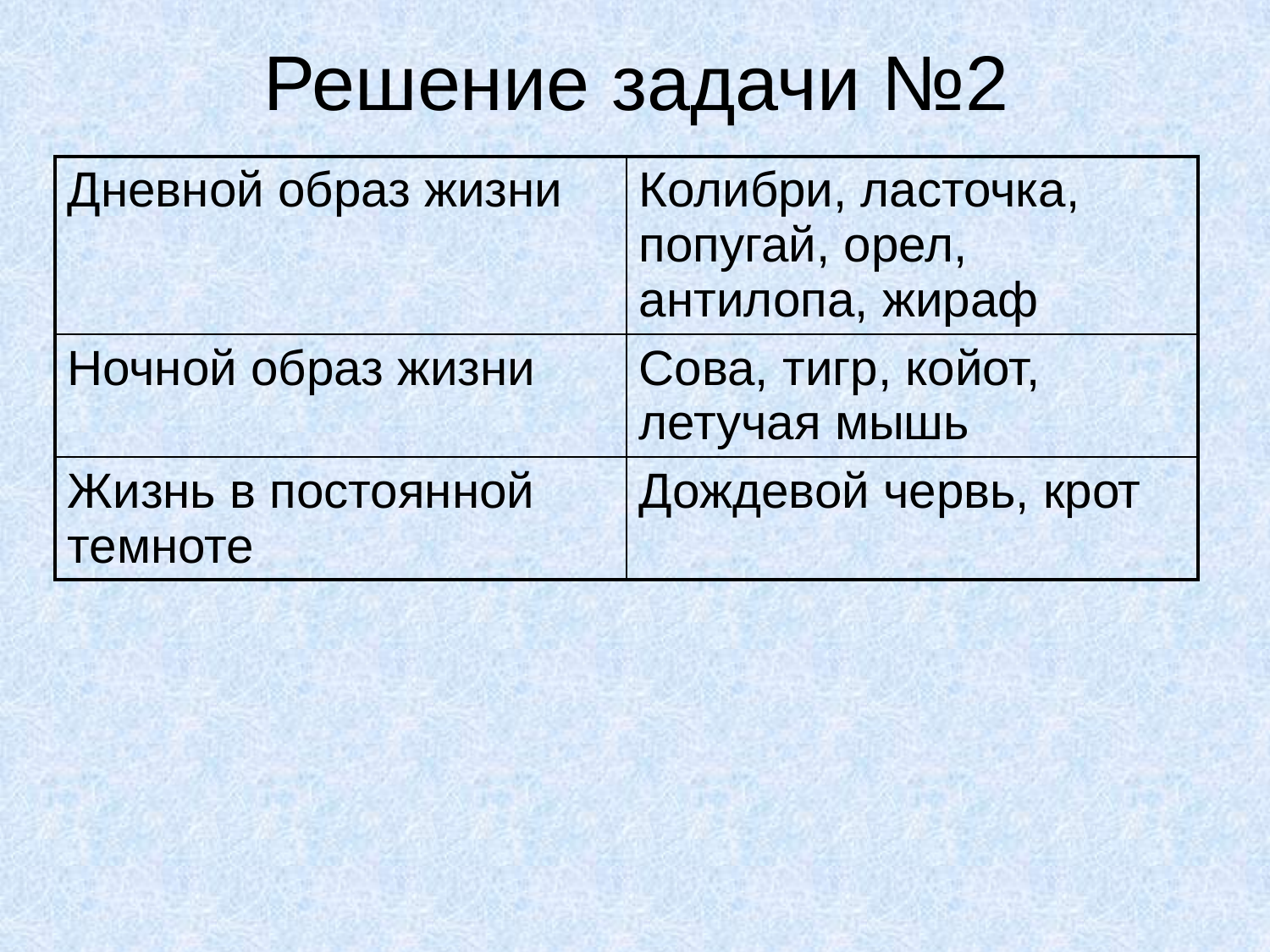

# Решение задачи №2
| Дневной образ жизни | Колибри, ласточка, попугай, орел, антилопа, жираф |
| --- | --- |
| Ночной образ жизни | Сова, тигр, койот, летучая мышь |
| Жизнь в постоянной темноте | Дождевой червь, крот |